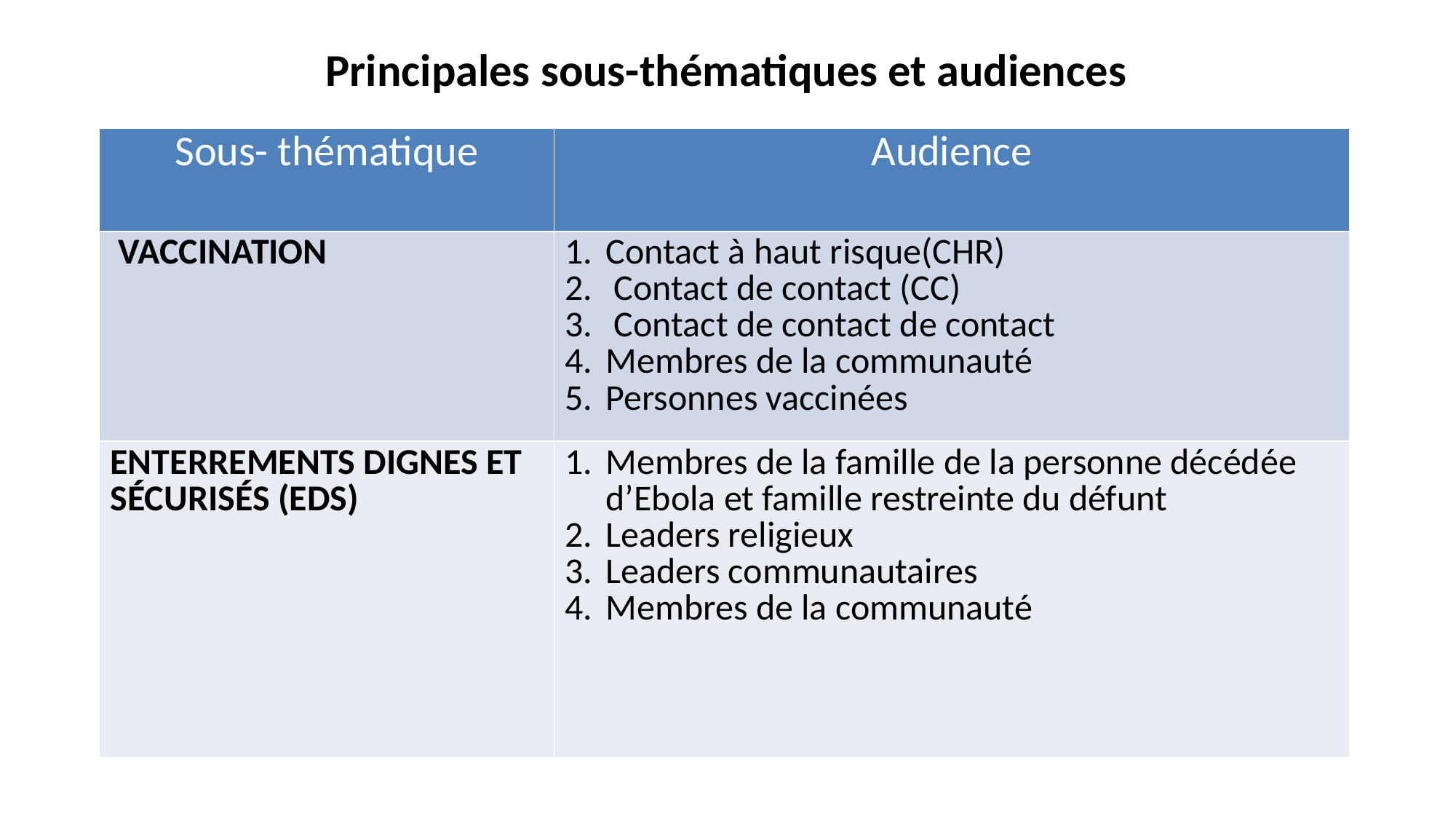

# Principales sous-thématiques et audiences
| Sous- thématique | Audience |
| --- | --- |
| VACCINATION | Contact à haut risque(CHR) Contact de contact (CC) Contact de contact de contact Membres de la communauté Personnes vaccinées |
| Enterrements Dignes et Sécurisés (EDS) | Membres de la famille de la personne décédée d’Ebola et famille restreinte du défunt Leaders religieux Leaders communautaires Membres de la communauté |